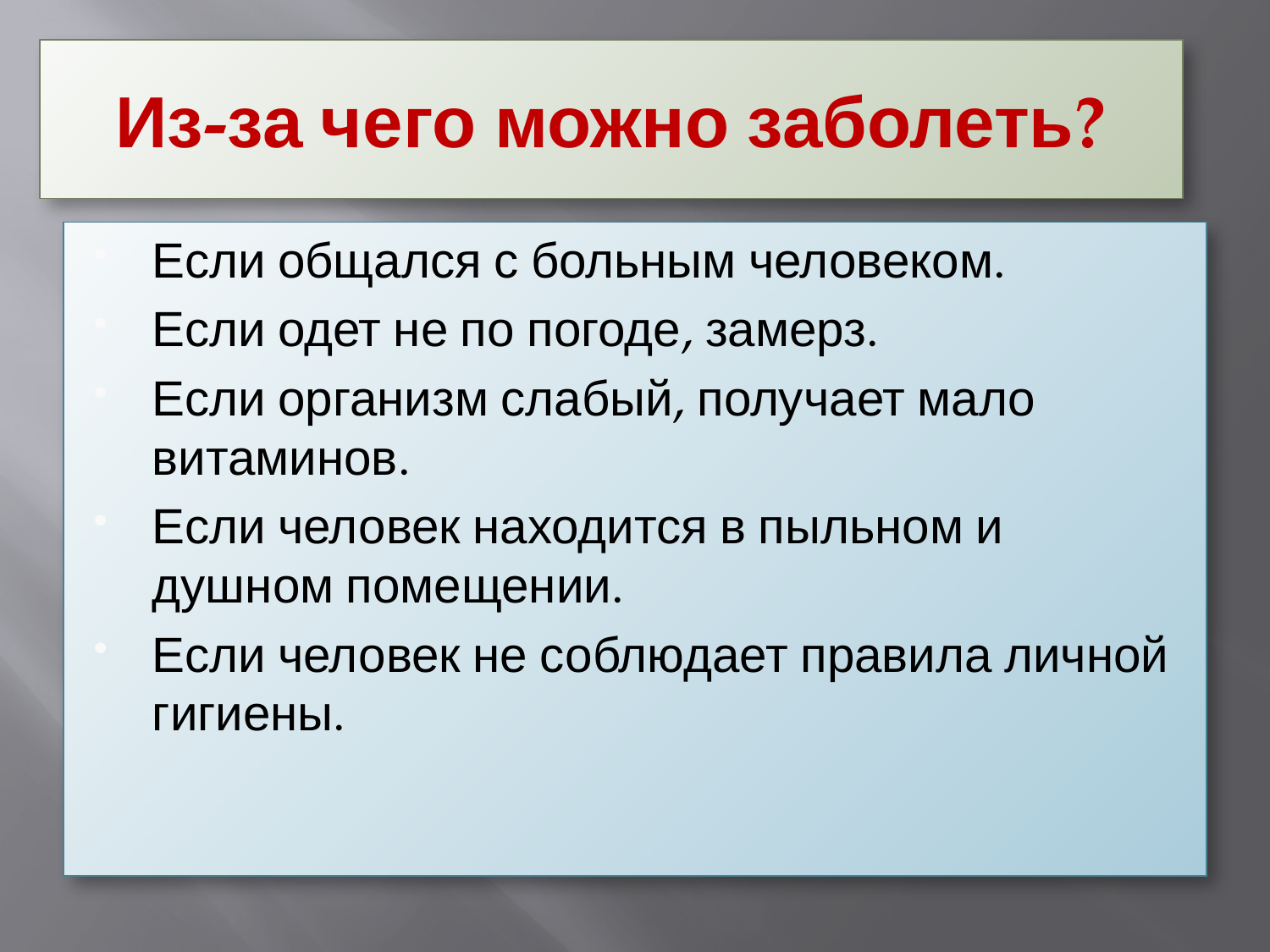

# Из-за чего можно заболеть?
Если общался с больным человеком.
Если одет не по погоде, замерз.
Если организм слабый, получает мало витаминов.
Если человек находится в пыльном и душном помещении.
Если человек не соблюдает правила личной гигиены.